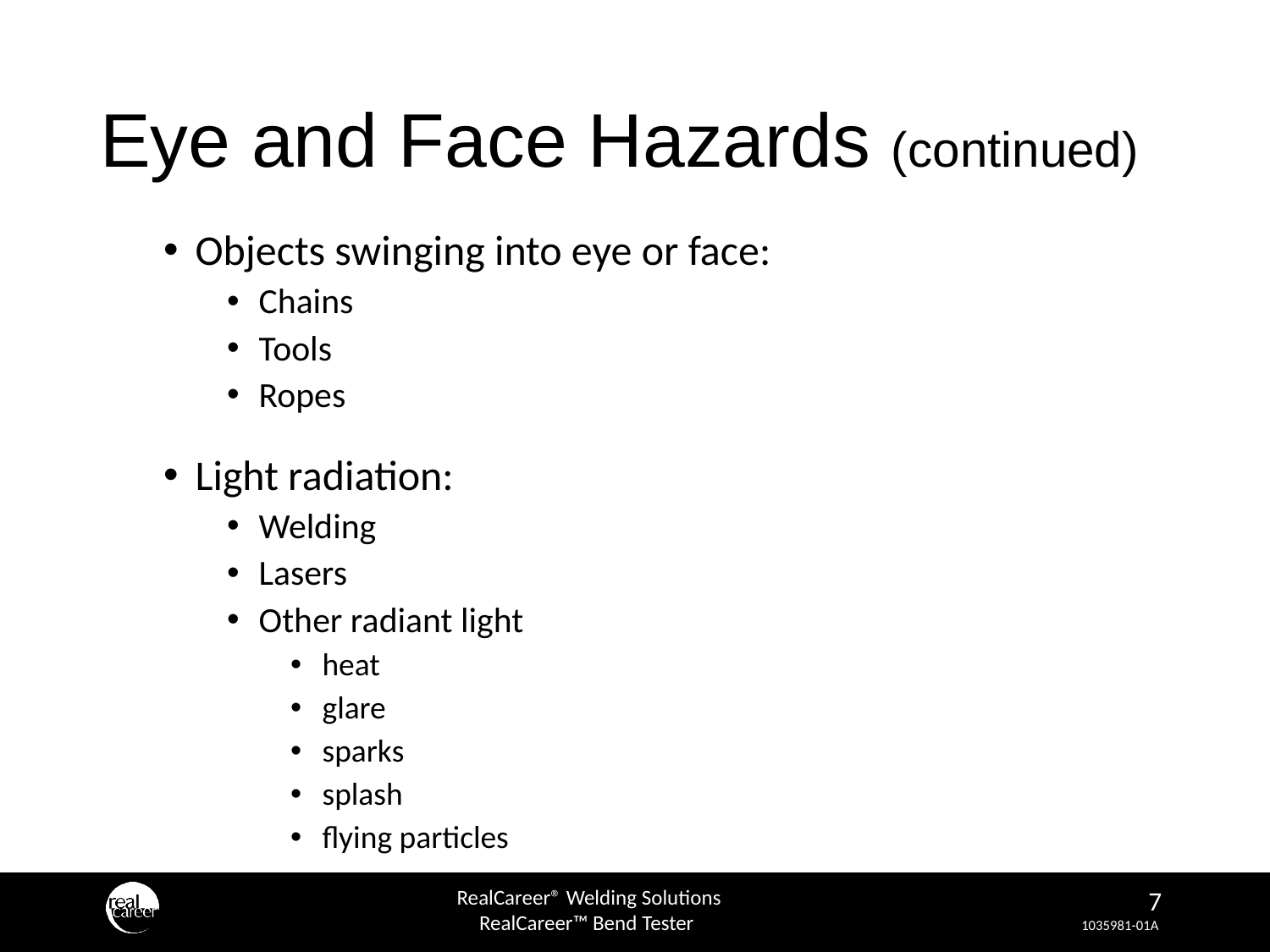

# Eye and Face Hazards (continued)
Objects swinging into eye or face:
Chains
Tools
Ropes

Light radiation:
Welding
Lasers
Other radiant light
heat
glare
sparks
splash
flying particles
7